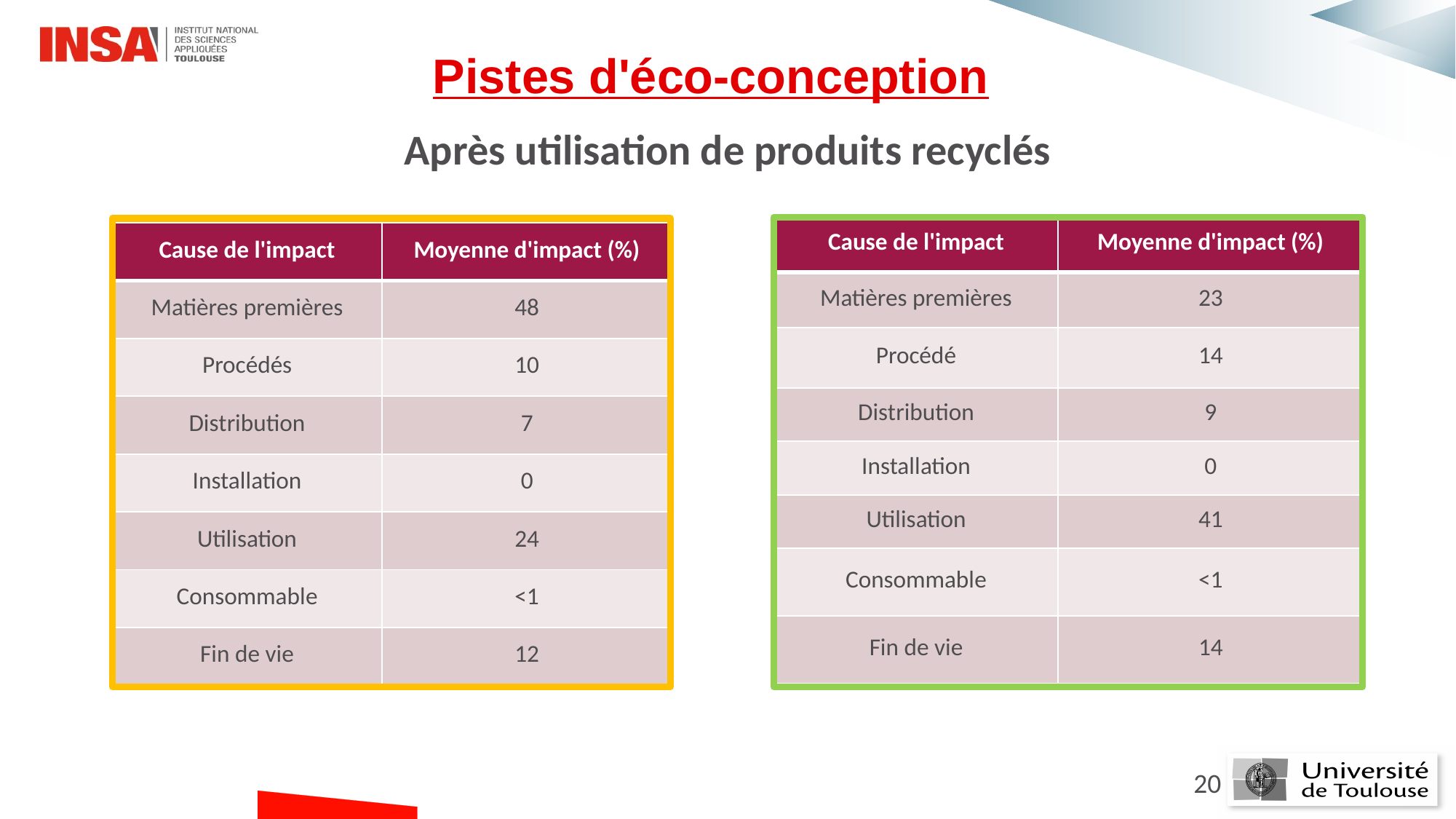

Pistes d'éco-conception

Après utilisation de produits recyclés

| Cause de l'impact | Moyenne d'impact (%) |
| --- | --- |
| Matières premières | 23 |
| Procédé | 14 |
| Distribution | 9 |
| Installation | 0 |
| Utilisation | 41 |
| Consommable | <1 |
| Fin de vie | 14 |

| Cause de l'impact | Moyenne d'impact (%) |
| --- | --- |
| Matières premières | 48 |
| Procédés | 10 |
| Distribution | 7 |
| Installation | 0 |
| Utilisation | 24 |
| Consommable | <1 |
| Fin de vie | 12 |
20